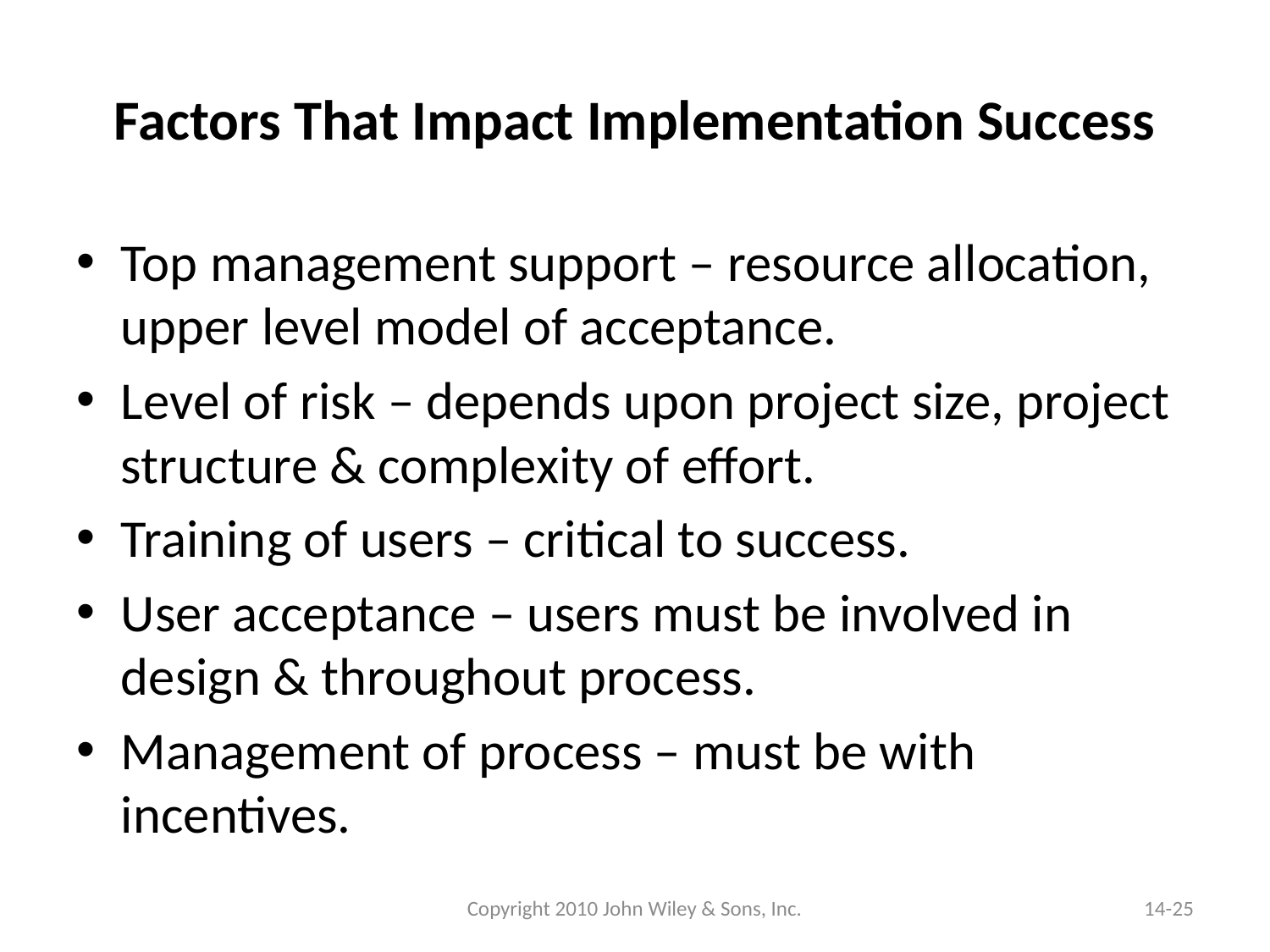

# Factors That Impact Implementation Success
Top management support – resource allocation, upper level model of acceptance.
Level of risk – depends upon project size, project structure & complexity of effort.
Training of users – critical to success.
User acceptance – users must be involved in design & throughout process.
Management of process – must be with incentives.
Copyright 2010 John Wiley & Sons, Inc.
14-25